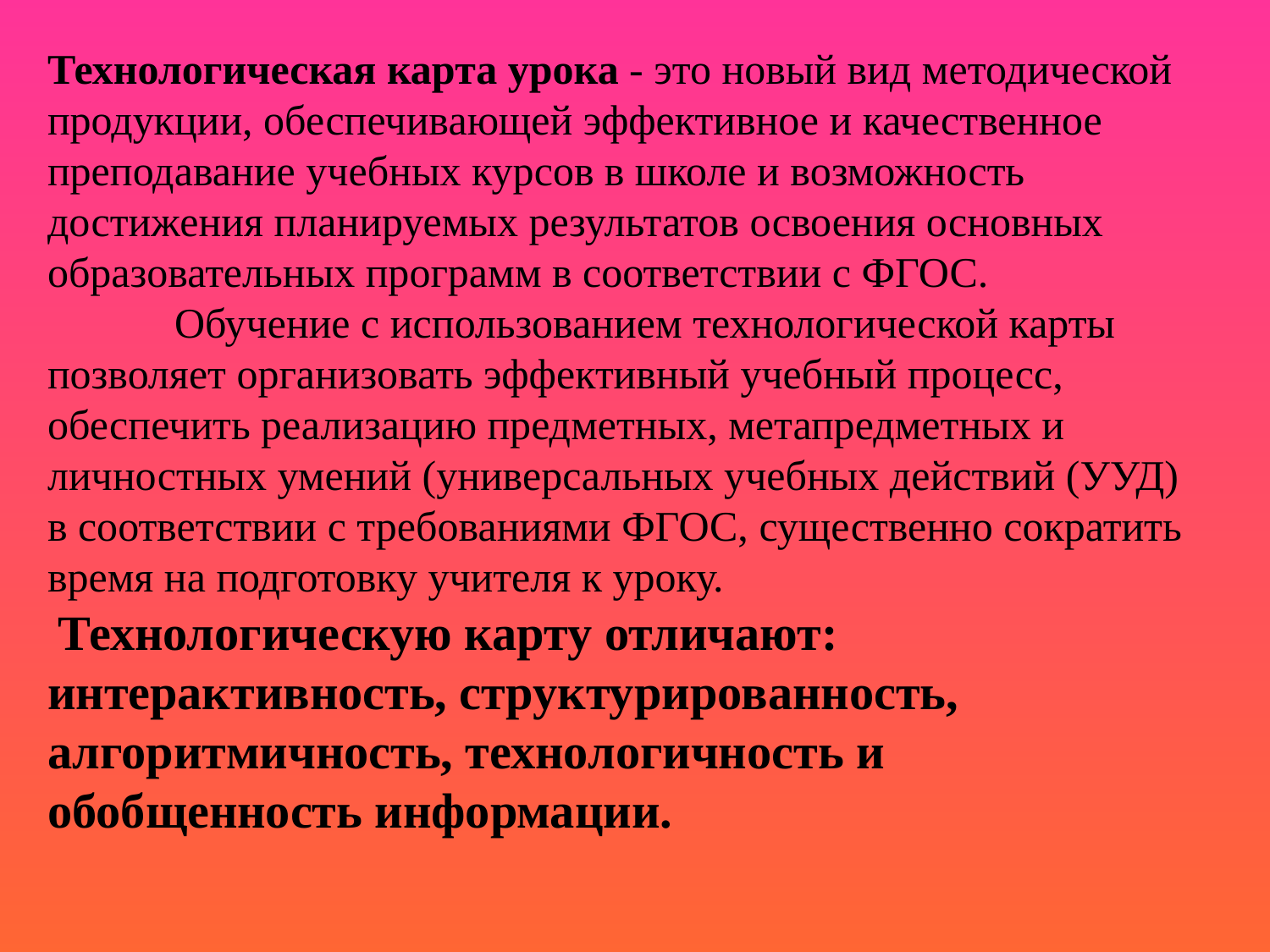

Технологическая карта урока - это новый вид методической продукции, обеспечивающей эффективное и качественное преподавание учебных курсов в школе и возможность достижения планируемых результатов освоения основных образовательных программ в соответствии с ФГОС. 
            Обучение с использованием технологической карты позволяет организовать эффективный учебный процесс, обеспечить реализацию предметных, метапредметных и личностных умений (универсальных учебных действий (УУД) в соответствии с требованиями ФГОС, существенно сократить время на подготовку учителя к уроку. 
 Технологическую карту отличают: интерактивность, структурированность, алгоритмичность, технологичность и обобщенность информации.